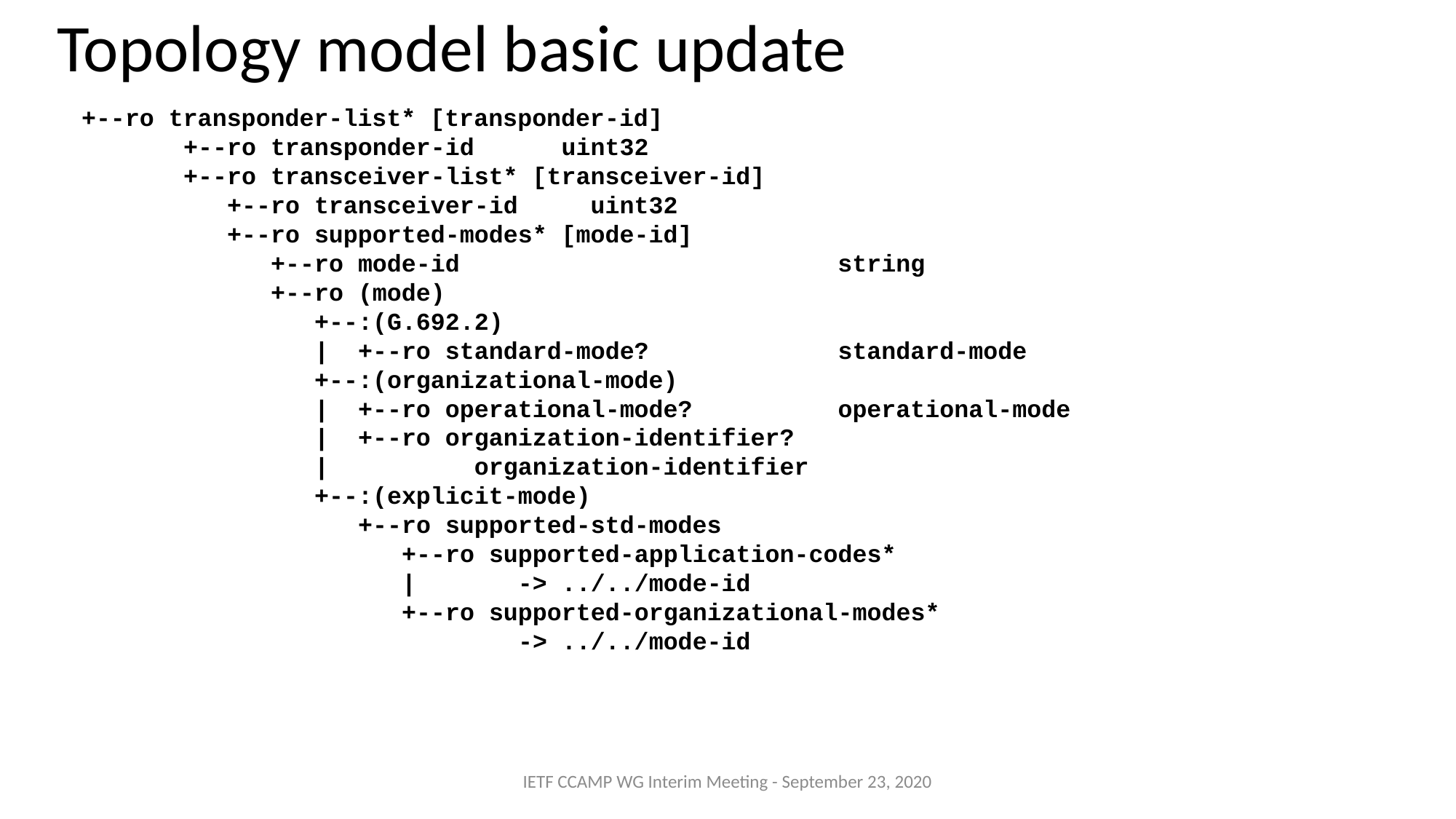

# Topology model basic update
+--ro transponder-list* [transponder-id]
       +--ro transponder-id      uint32
       +--ro transceiver-list* [transceiver-id]
          +--ro transceiver-id     uint32
          +--ro supported-modes* [mode-id]
             +--ro mode-id                          string
             +--ro (mode)
                +--:(G.692.2)
                |  +--ro standard-mode?             standard-mode
                +--:(organizational-mode)
                |  +--ro operational-mode?          operational-mode
                |  +--ro organization-identifier?
                |          organization-identifier
                +--:(explicit-mode)
                   +--ro supported-std-modes
                      +--ro supported-application-codes*
                      |       -> ../../mode-id
                      +--ro supported-organizational-modes*
                              -> ../../mode-id
IETF CCAMP WG Interim Meeting - September 23, 2020